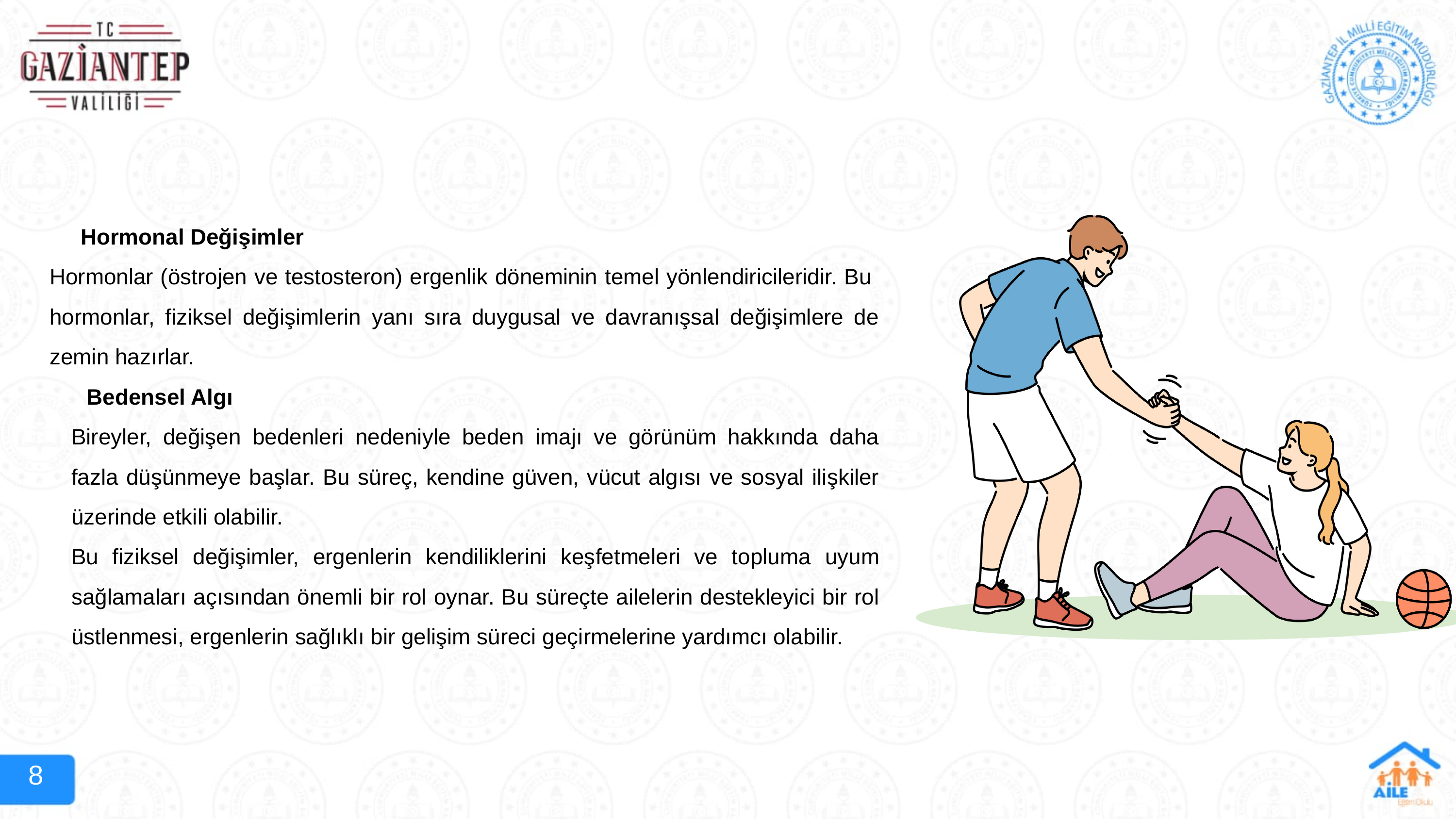

Hormonal Değişimler
Hormonlar (östrojen ve testosteron) ergenlik döneminin temel yönlendiricileridir. Bu  hormonlar, fiziksel değişimlerin yanı sıra duygusal ve davranışsal değişimlere de zemin hazırlar.
      Bedensel Algı
Bireyler, değişen bedenleri nedeniyle beden imajı ve görünüm hakkında daha fazla düşünmeye başlar. Bu süreç, kendine güven, vücut algısı ve sosyal ilişkiler üzerinde etkili olabilir.
Bu fiziksel değişimler, ergenlerin kendiliklerini keşfetmeleri ve topluma uyum sağlamaları açısından önemli bir rol oynar. Bu süreçte ailelerin destekleyici bir rol üstlenmesi, ergenlerin sağlıklı bir gelişim süreci geçirmelerine yardımcı olabilir.

8